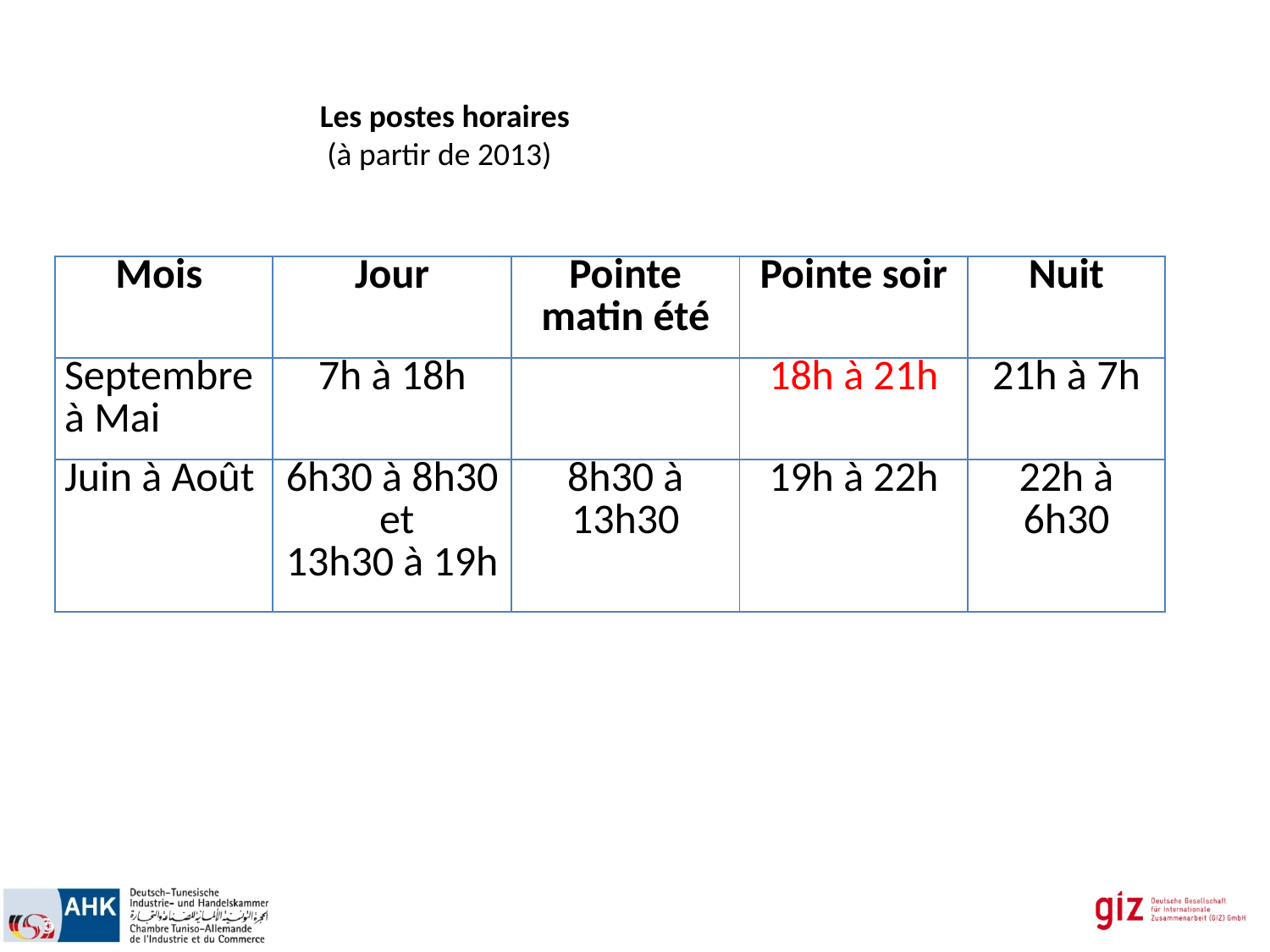

Les postes horaires
 (à partir de 2013)

| Mois | Jour | Pointe matin été | Pointe soir | Nuit |
| --- | --- | --- | --- | --- |
| Septembre à Mai | 7h à 18h |  | 18h à 21h | 21h à 7h |
| Juin à Août | 6h30 à 8h30 et 13h30 à 19h | 8h30 à 13h30 | 19h à 22h | 22h à 6h30 |